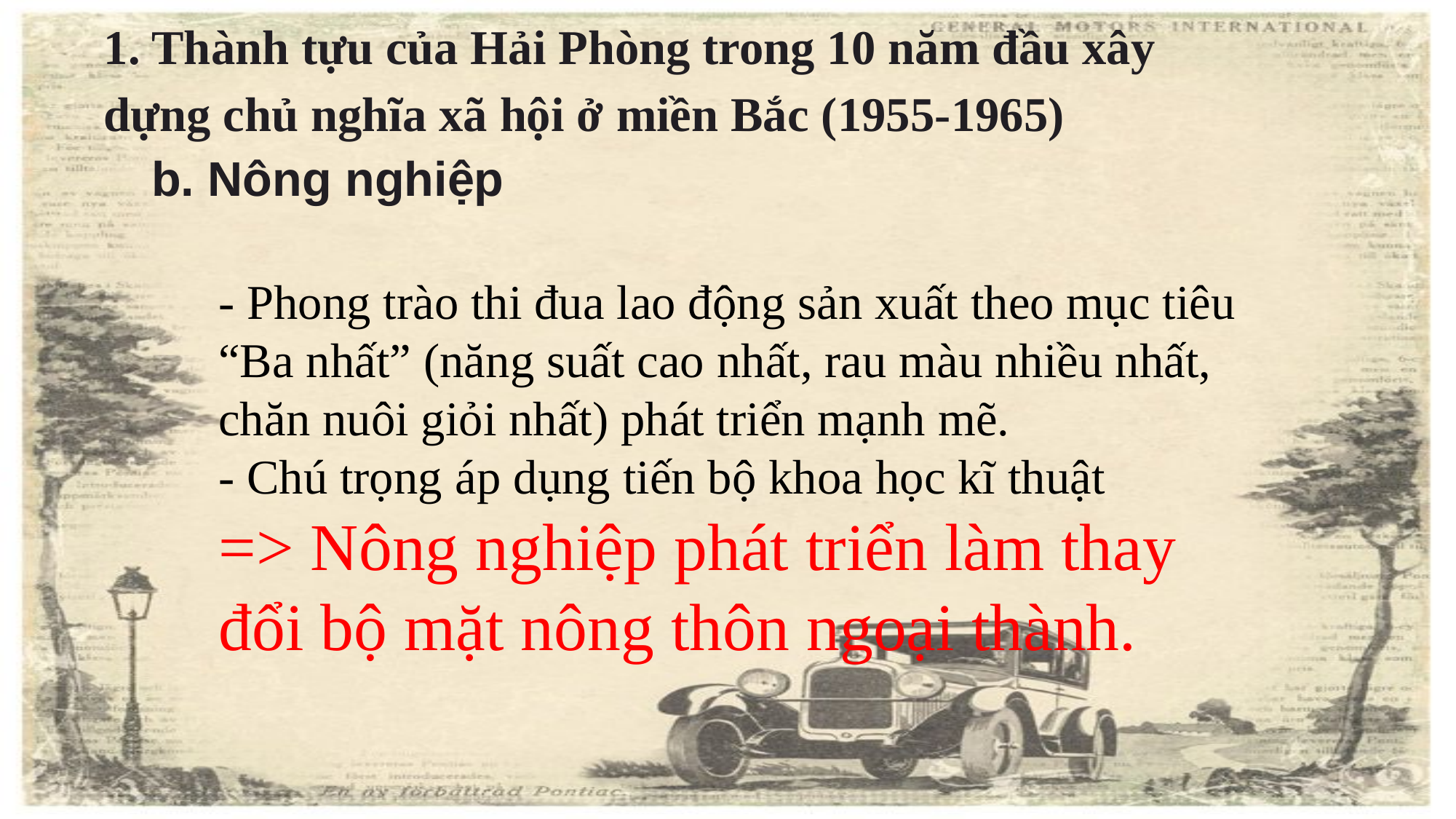

1. Thành tựu của Hải Phòng trong 10 năm đầu xây dựng chủ nghĩa xã hội ở miền Bắc (1955-1965)
b. Nông nghiệp
- Phong trào thi đua lao động sản xuất theo mục tiêu “Ba nhất” (năng suất cao nhất, rau màu nhiều nhất, chăn nuôi giỏi nhất) phát triển mạnh mẽ.
- Chú trọng áp dụng tiến bộ khoa học kĩ thuật
=> Nông nghiệp phát triển làm thay đổi bộ mặt nông thôn ngoại thành.